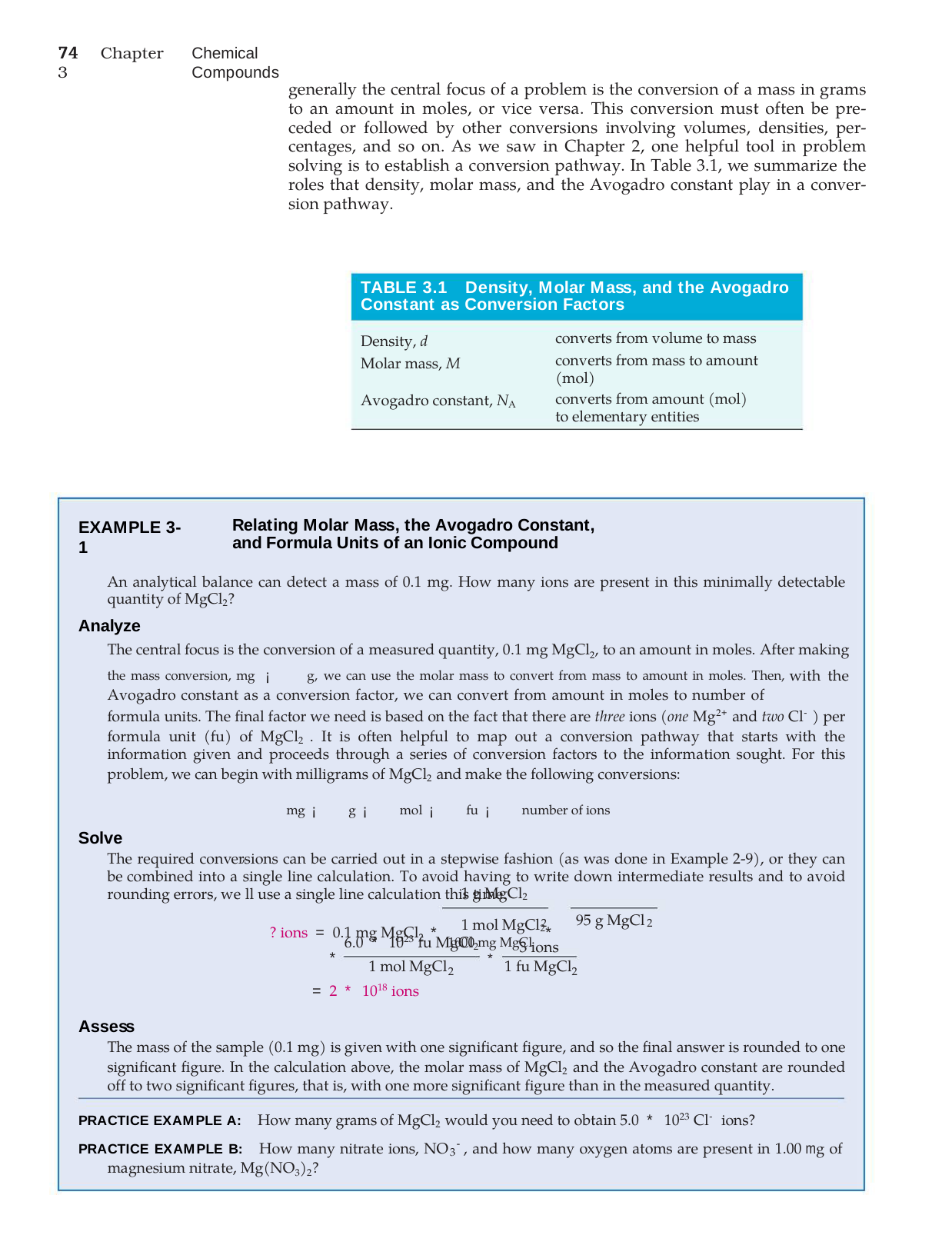

74	Chapter 3
Chemical Compounds
generally the central focus of a problem is the conversion of a mass in grams to an amount in moles, or vice versa. This conversion must often be pre- ceded or followed by other conversions involving volumes, densities, per- centages, and so on. As we saw in Chapter 2, one helpful tool in problem solving is to establish a conversion pathway. In Table 3.1, we summarize the roles that density, molar mass, and the Avogadro constant play in a conver- sion pathway.
TABLE 3.1	Density, Molar Mass, and the Avogadro Constant as Conversion Factors
Density, d Molar mass, M
converts from volume to mass
converts from mass to amount (mol)
converts from amount (mol) to elementary entities
Avogadro constant, NA
EXAMPLE 3-1
Relating Molar Mass, the Avogadro Constant, and Formula Units of an Ionic Compound
An analytical balance can detect a mass of 0.1 mg. How many ions are present in this minimally detectable quantity of MgCl2 ?
Analyze
The central focus is the conversion of a measured quantity, 0.1 mg MgCl2, to an amount in moles. After making the mass conversion, mg  ¡   g, we can use the molar mass to convert from mass to amount in moles. Then, with the Avogadro constant as a conversion factor, we can convert from amount in moles to number of
formula units. The final factor we need is based on the fact that there are three ions (one Mg2+ and two Cl-) per formula unit (fu) of MgCl2 . It is often helpful to map out a conversion pathway that starts with the information given and proceeds through a series of conversion factors to the information sought. For this problem, we can begin with milligrams of MgCl2 and make the following conversions:
mg  ¡   g  ¡   mol  ¡   fu  ¡   number of ions
Solve
The required conversions can be carried out in a stepwise fashion (as was done in Example 2-9), or they can be combined into a single line calculation. To avoid having to write down intermediate results and to avoid rounding errors, we ll use a single line calculation this time.

1 g MgCl2	1 mol MgCl2
 ? ions  =  0.1 mg MgCl2  *  1000 mg MgCl    *
95 g MgCl
2	2
6.0  *  1023 fu MgCl2
3 ions
 	*
1 mol MgCl	*  1 fu MgCl
2	2
  =  2  *  1018 ions
Assess
The mass of the sample (0.1 mg) is given with one significant figure, and so the final answer is rounded to one significant figure. In the calculation above, the molar mass of MgCl2  and the Avogadro constant are rounded off to two significant figures, that is, with one more significant figure than in the measured quantity.

PRACTICE EXAMPLE A:    How many grams of MgCl2 would you need to obtain 5.0  *  1023 Cl- ions?
-
PRACTICE EXAMPLE B:    How many nitrate ions, NO                     , and how many oxygen atoms are present in 1.00 mg of
3
magnesium nitrate, Mg(NO3)2 ?